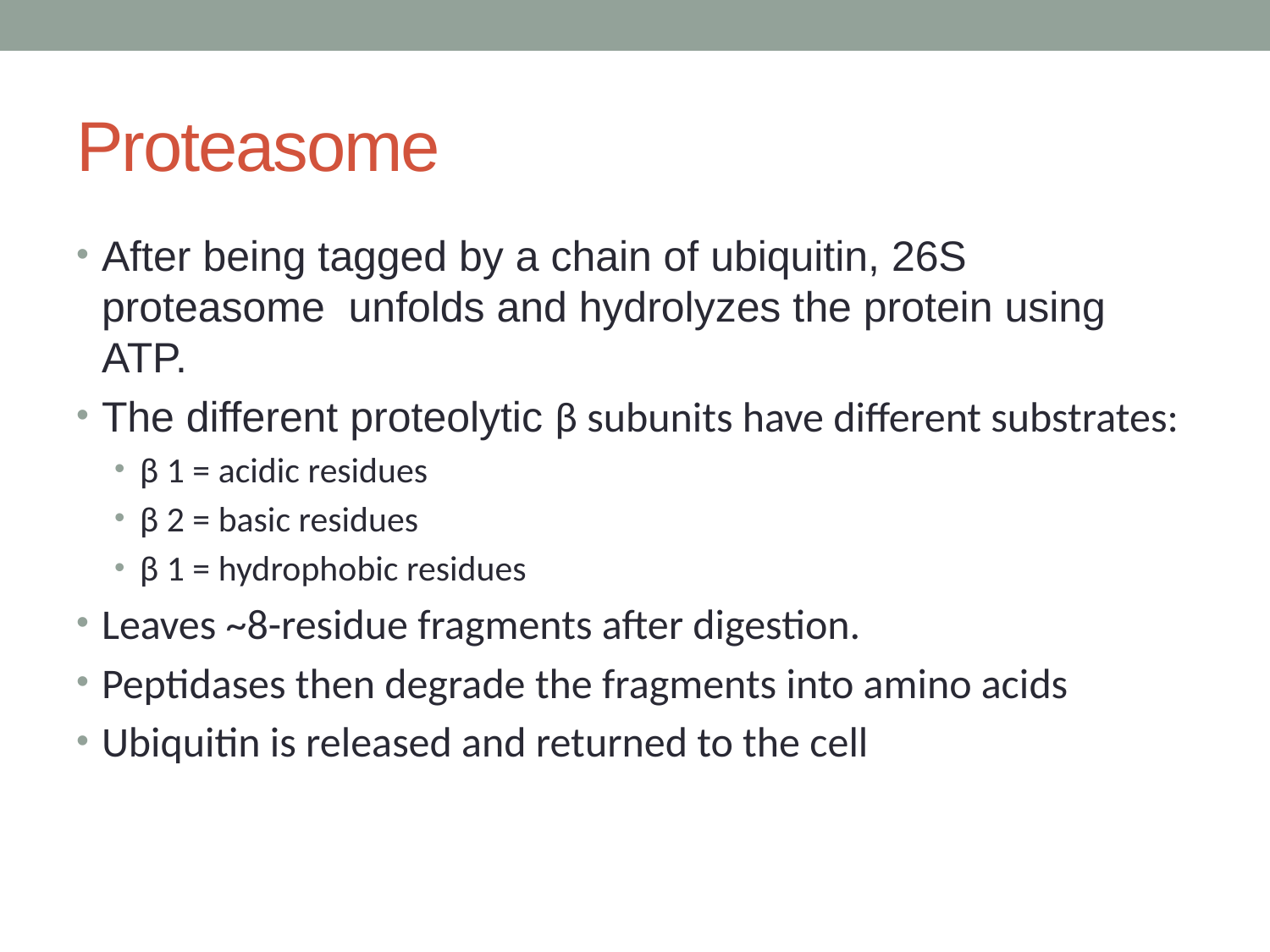

# Proteasome
After being tagged by a chain of ubiquitin, 26S proteasome  unfolds and hydrolyzes the protein using ATP.
The different proteolytic β subunits have different substrates:
β 1 = acidic residues
β 2 = basic residues
β 1 = hydrophobic residues
Leaves ~8-residue fragments after digestion.
Peptidases then degrade the fragments into amino acids
Ubiquitin is released and returned to the cell